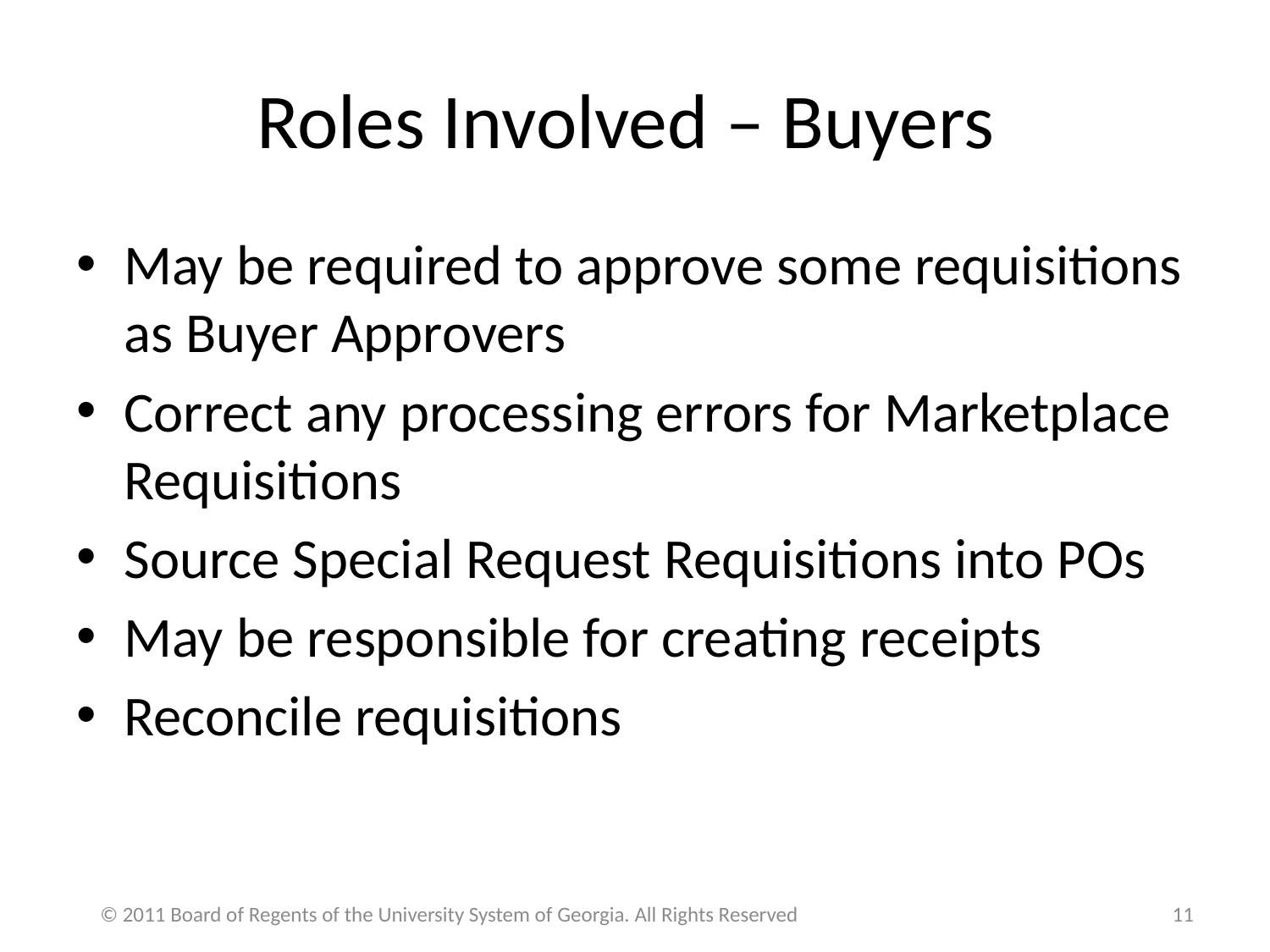

# Roles Involved – Buyers
May be required to approve some requisitions as Buyer Approvers
Correct any processing errors for Marketplace Requisitions
Source Special Request Requisitions into POs
May be responsible for creating receipts
Reconcile requisitions
© 2011 Board of Regents of the University System of Georgia. All Rights Reserved
11